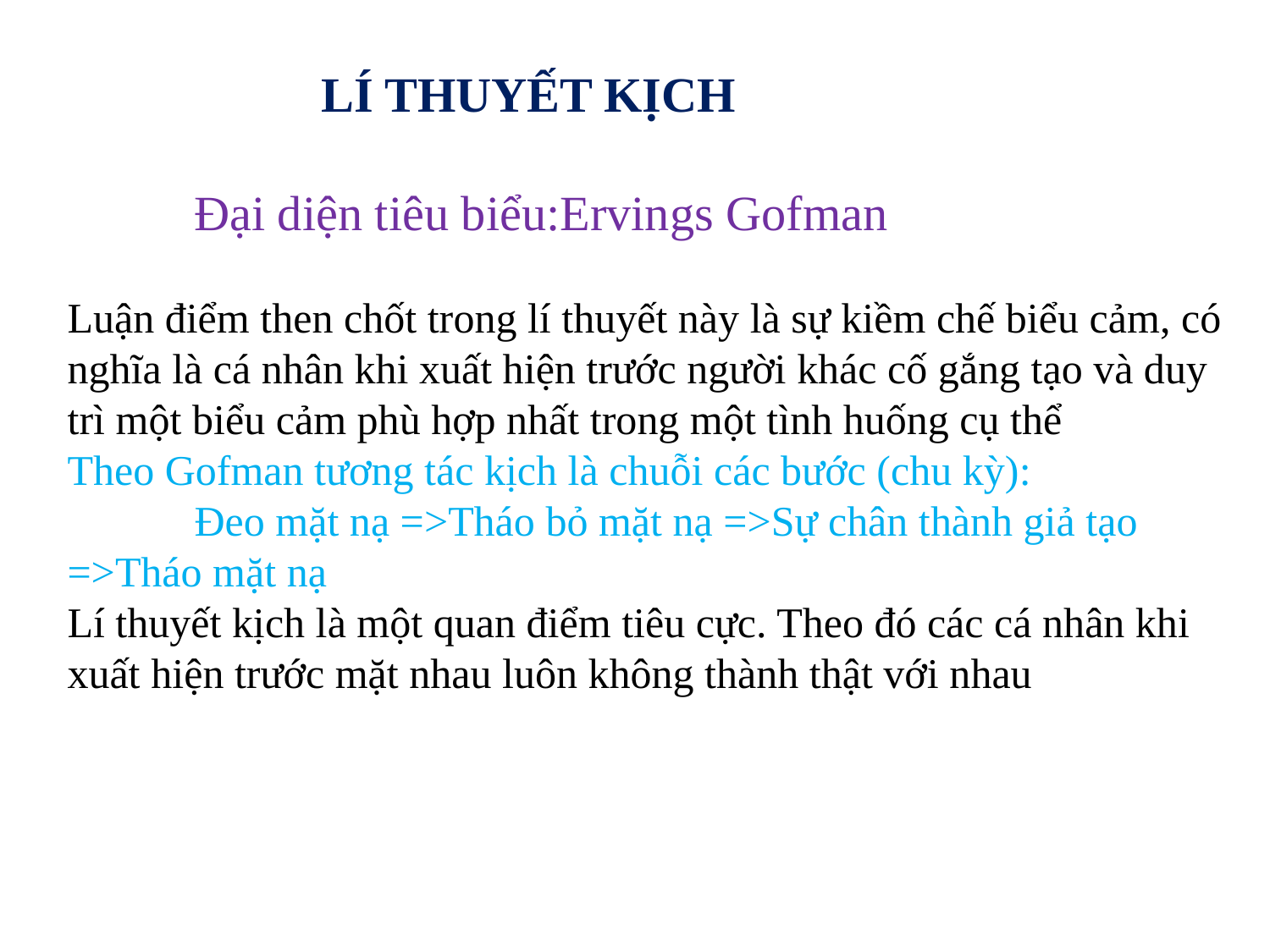

LÍ THUYẾT KỊCH

	Đại diện tiêu biểu:Ervings Gofman

Luận điểm then chốt trong lí thuyết này là sự kiềm chế biểu cảm, có nghĩa là cá nhân khi xuất hiện trước người khác cố gắng tạo và duy trì một biểu cảm phù hợp nhất trong một tình huống cụ thể
Theo Gofman tương tác kịch là chuỗi các bước (chu kỳ):
	Đeo mặt nạ =>Tháo bỏ mặt nạ =>Sự chân thành giả tạo =>Tháo mặt nạ
Lí thuyết kịch là một quan điểm tiêu cực. Theo đó các cá nhân khi xuất hiện trước mặt nhau luôn không thành thật với nhau